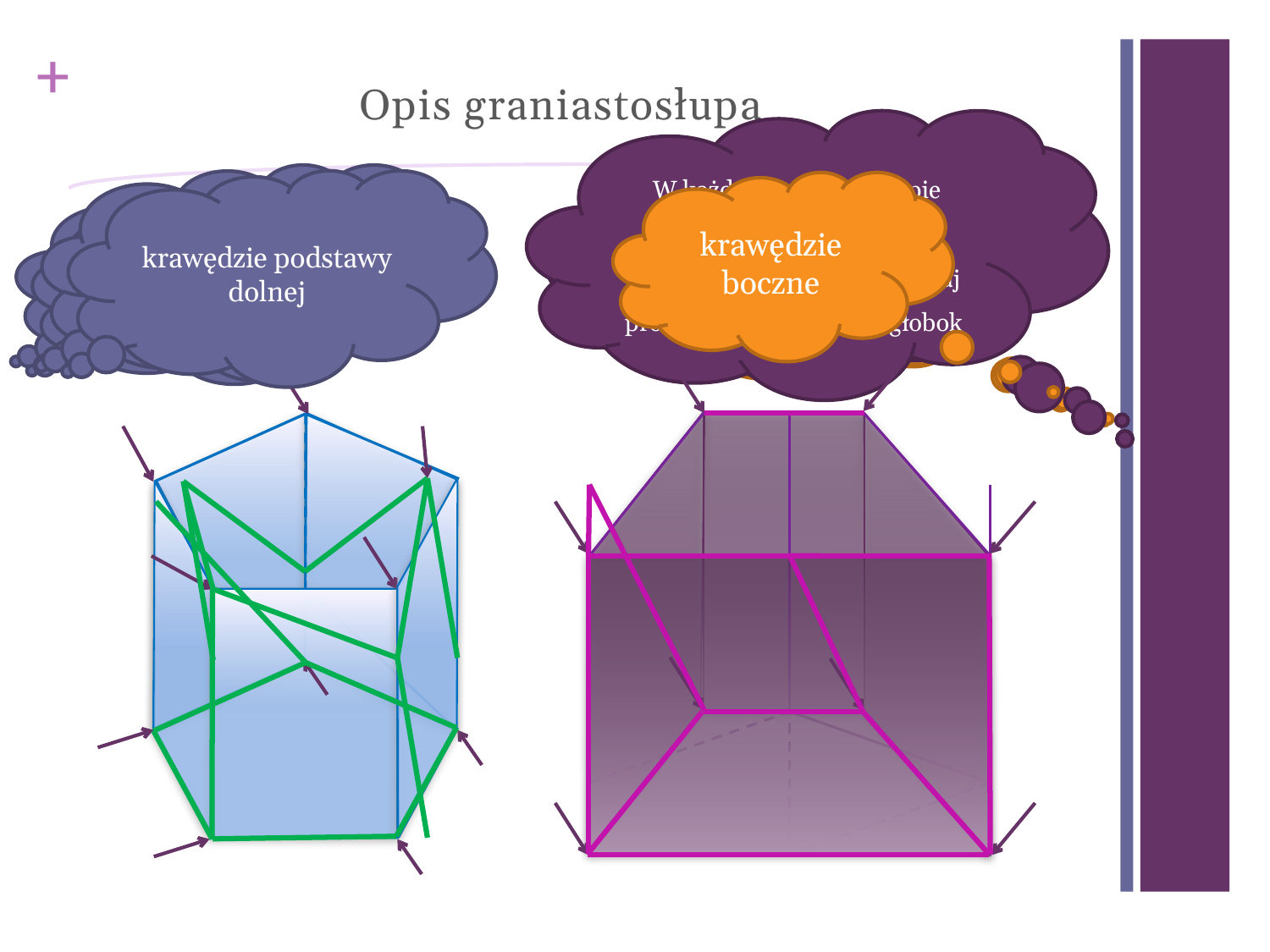

Opis graniastosłupa
W każdym graniastosłupie ściany boczne są równoległobokami – pamiętaj prostokąt to też równoległobok
W graniastosłupie wyróżniamy krawędzie podstawy górnej

Podstawy graniastosłupa są przystającymi wielokątami, leżącymi równolegle
krawędzie podstawy dolnej
krawędzie boczne
Każdy graniastosłup ma dwie podstawy
W graniastosłupie wyróżniamy wierzchołki
podstawę dolną
podstawę górną